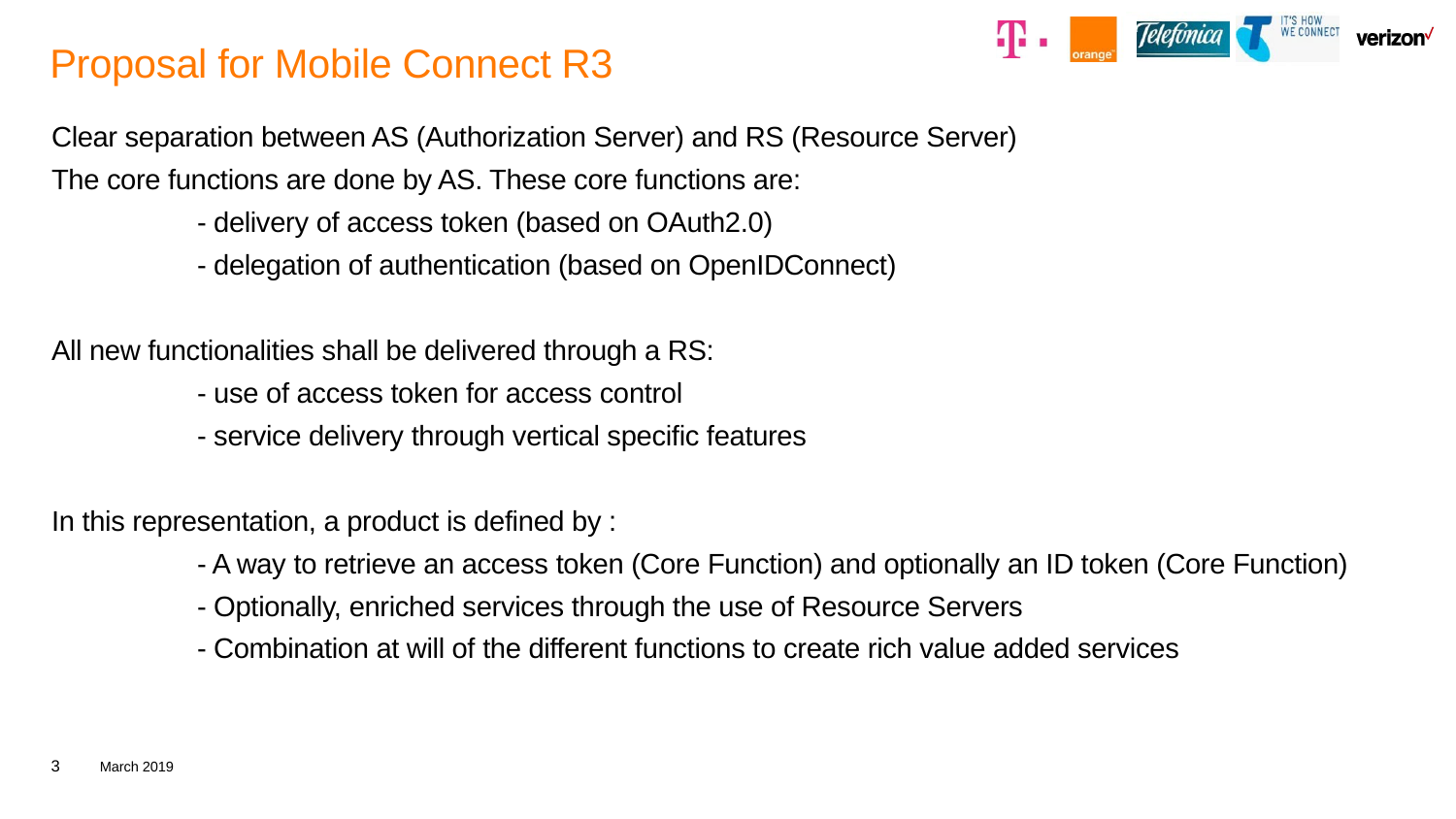

# Proposal for Mobile Connect R3
Clear separation between AS (Authorization Server) and RS (Resource Server)
The core functions are done by AS. These core functions are:
	- delivery of access token (based on OAuth2.0)
	- delegation of authentication (based on OpenIDConnect)

All new functionalities shall be delivered through a RS:
	- use of access token for access control
	- service delivery through vertical specific features

In this representation, a product is defined by :
	- A way to retrieve an access token (Core Function) and optionally an ID token (Core Function)
	- Optionally, enriched services through the use of Resource Servers
	- Combination at will of the different functions to create rich value added services